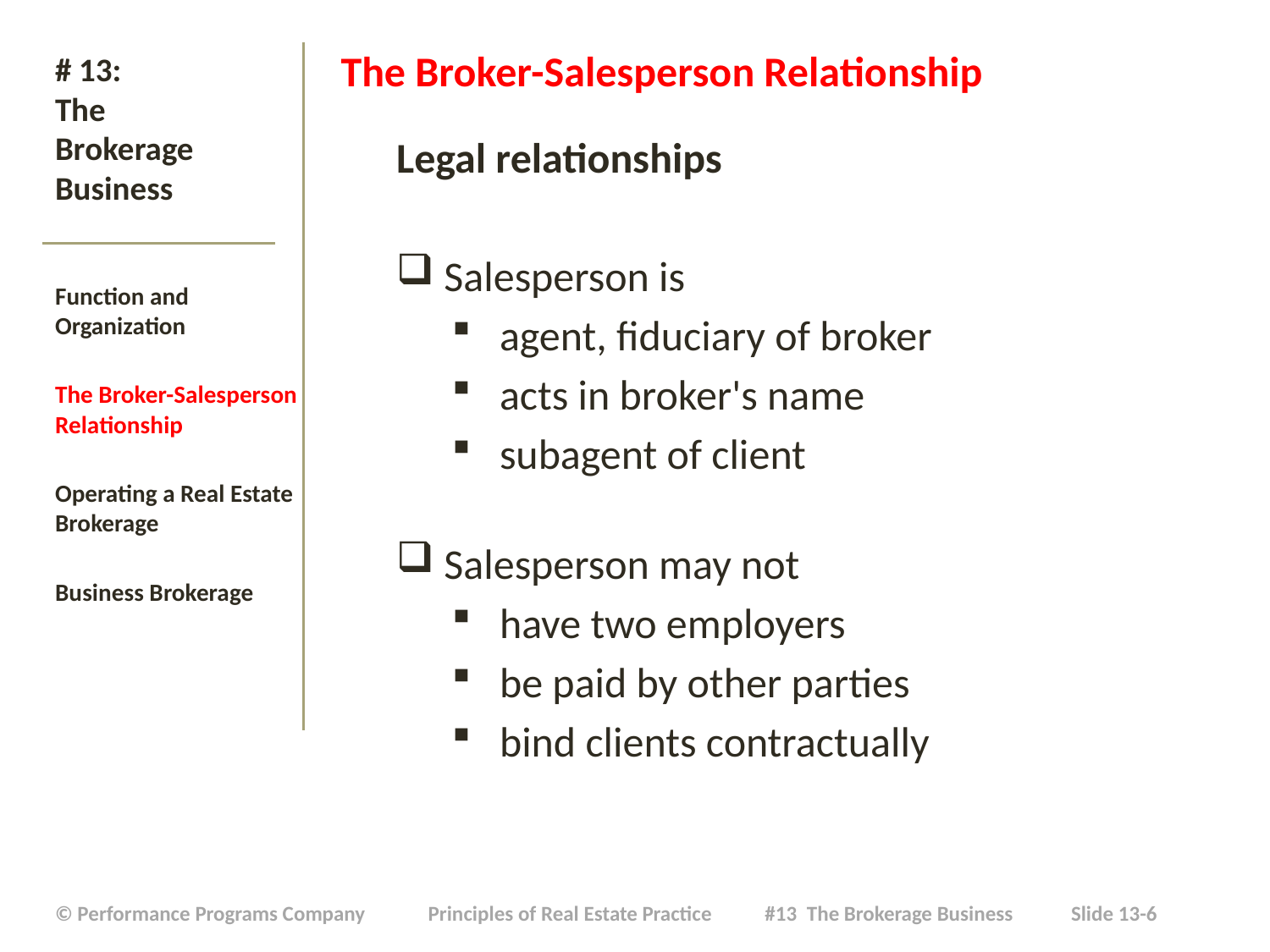

The Broker-Salesperson Relationship

Legal relationships

Salesperson is
agent, fiduciary of broker
acts in broker's name
subagent of client
Salesperson may not
have two employers
be paid by other parties
bind clients contractually

# # 13: The Brokerage Business

Function and Organization

The Broker-Salesperson Relationship

Operating a Real Estate Brokerage

Business Brokerage

| © Performance Programs Company Principles of Real Estate Practice #13 The Brokerage Business Slide 13-6 |
| --- |